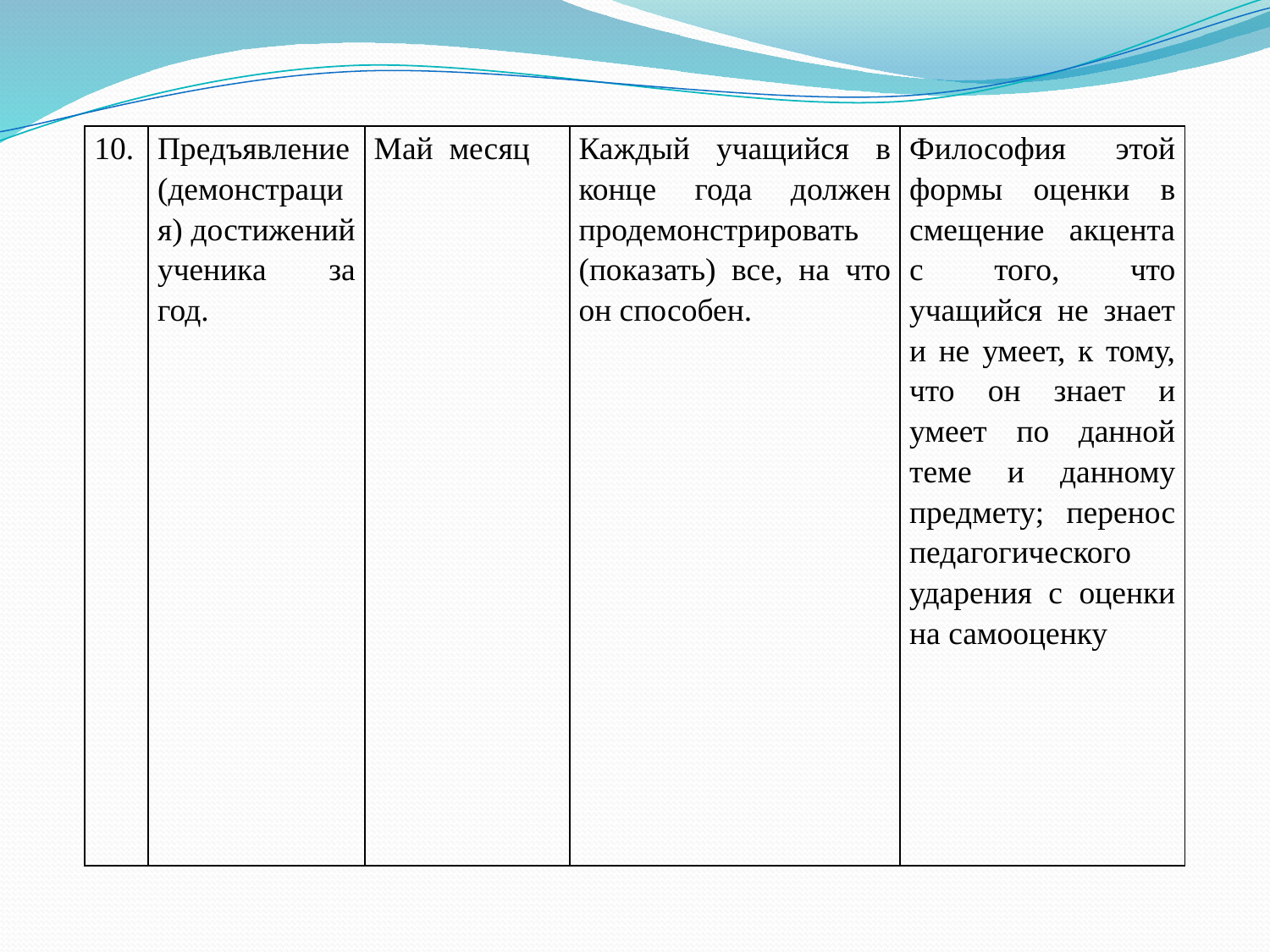

| 10. | Предъявление (демонстрация) достижений ученика за год. | Май месяц | Каждый учащийся в конце года должен продемонстрировать (показать) все, на что он способен. | Философия этой формы оценки в смещение акцента с того, что учащийся не знает и не умеет, к тому, что он знает и умеет по данной теме и данному предмету; перенос педагогического ударения с оценки на самооценку |
| --- | --- | --- | --- | --- |